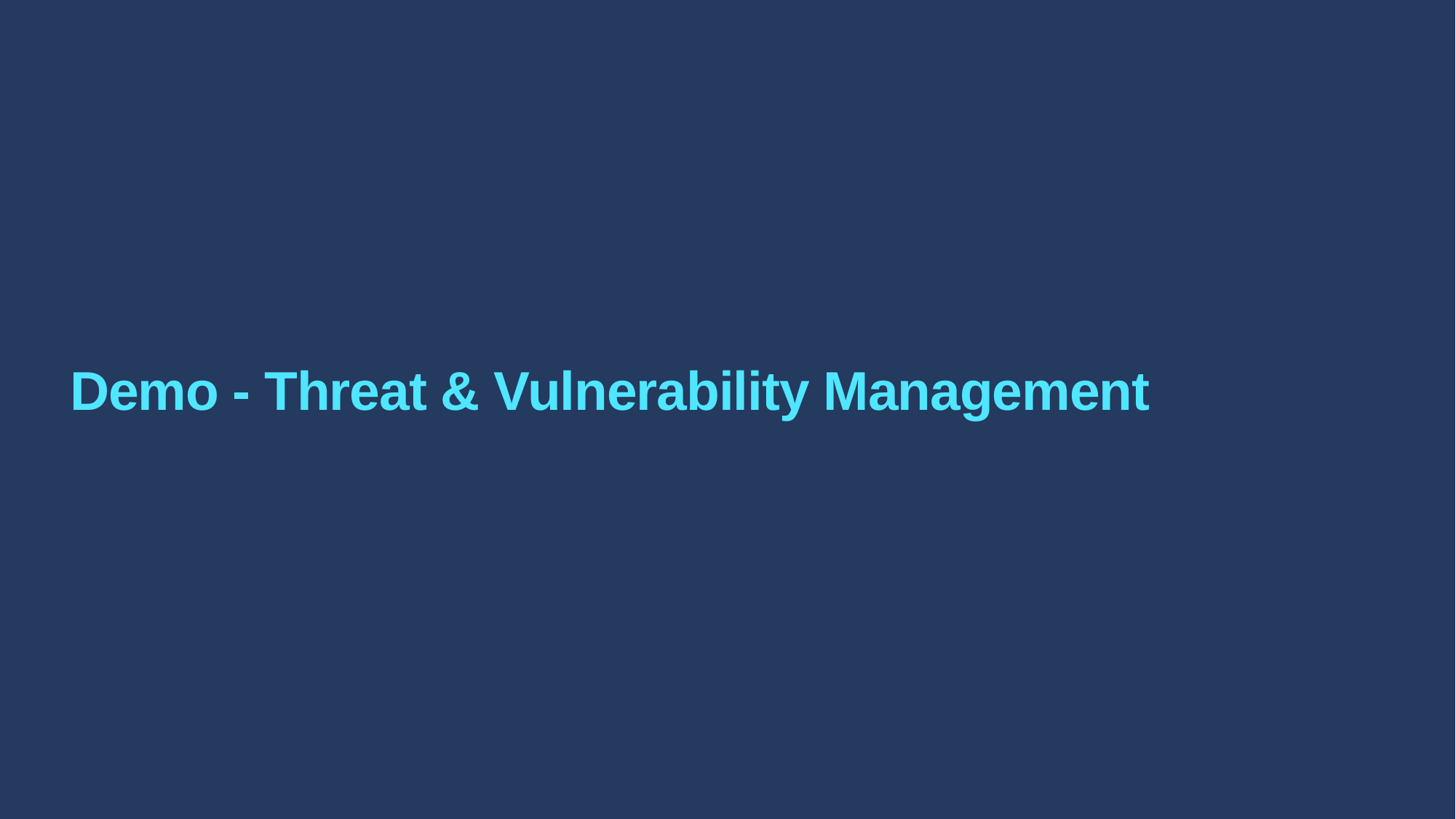

# Demo - Threat & Vulnerability Management